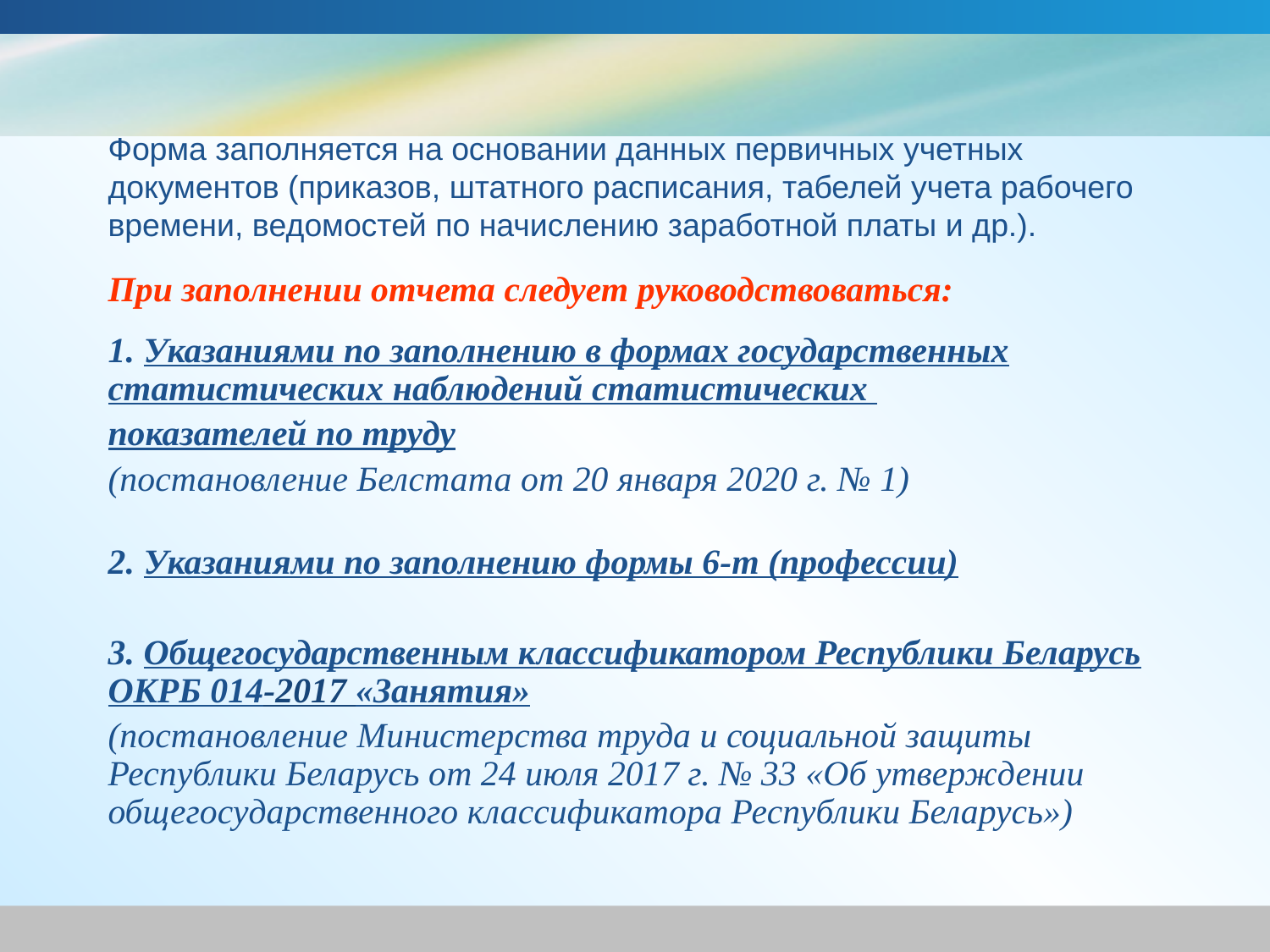

#
Форма заполняется на основании данных первичных учетных документов (приказов, штатного расписания, табелей учета рабочего времени, ведомостей по начислению заработной платы и др.).
При заполнении отчета следует руководствоваться:

1. Указаниями по заполнению в формах государственных статистических наблюдений статистических
показателей по труду
(постановление Белстата от 20 января 2020 г. № 1)
2. Указаниями по заполнению формы 6-т (профессии)

3. Общегосударственным классификатором Республики Беларусь ОКРБ 014-2017 «Занятия»
(постановление Министерства труда и социальной защиты Республики Беларусь от 24 июля 2017 г. № 33 «Об утверждении общегосударственного классификатора Республики Беларусь»)